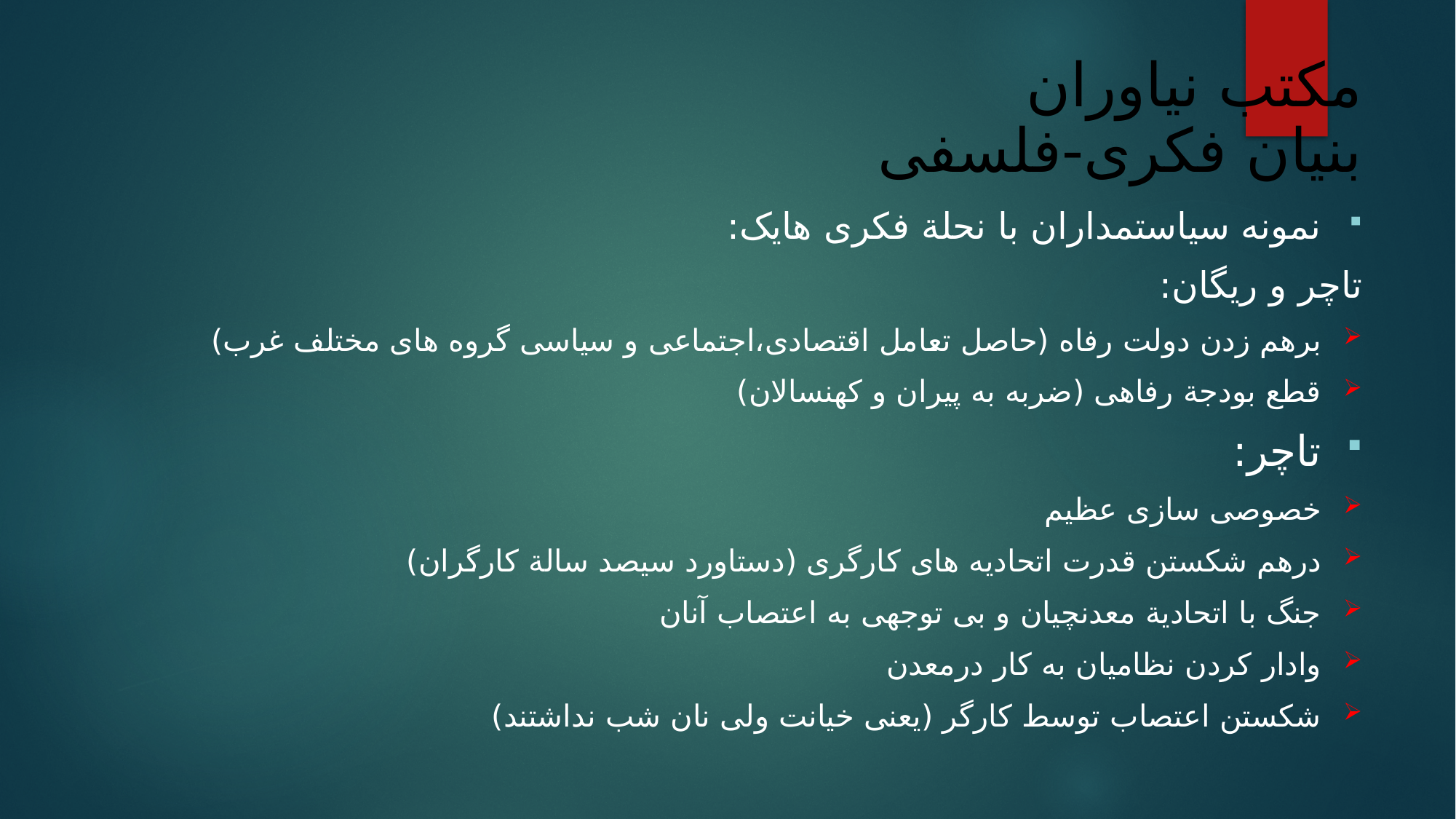

مکتب نیاوران
بنیان فکری-فلسفی
نمونه سیاستمداران با نحلة فکری هایک:
تاچر و ریگان:
برهم زدن دولت رفاه (حاصل تعامل اقتصادی،اجتماعی و سیاسی گروه های مختلف غرب)
قطع بودجة رفاهی (ضربه به پیران و کهنسالان)
تاچر:
خصوصی سازی عظیم
درهم شکستن قدرت اتحادیه های کارگری (دستاورد سیصد سالة کارگران)
جنگ با اتحادیة معدنچیان و بی توجهی به اعتصاب آنان
وادار کردن نظامیان به کار درمعدن
شکستن اعتصاب توسط کارگر (یعنی خیانت ولی نان شب نداشتند)